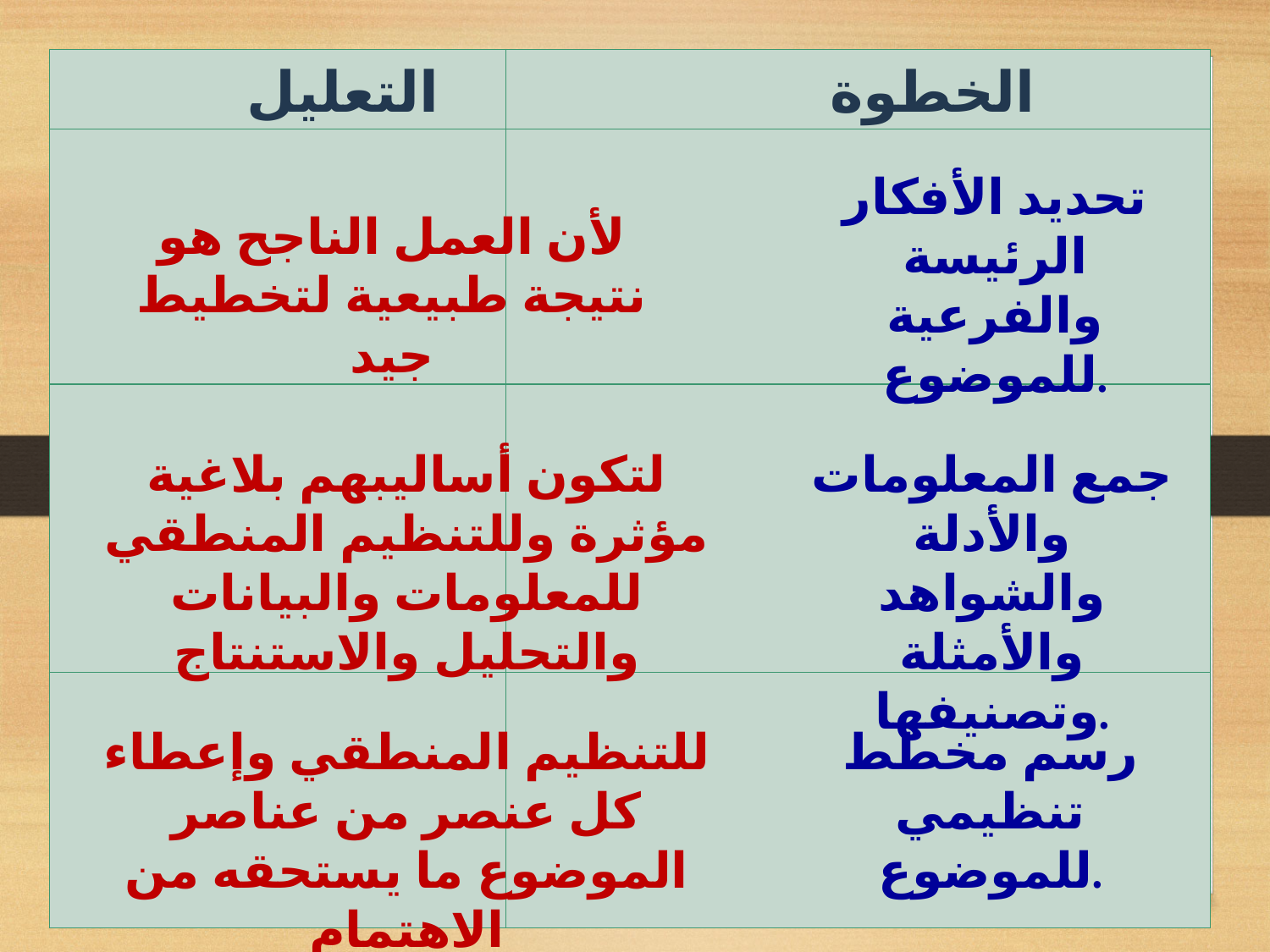

|  |  |
| --- | --- |
|  |  |
|  |  |
|  |  |
التعليل
الخطوة
تحديد الأفكار الرئيسة والفرعية للموضوع.
لأن العمل الناجح هو نتيجة طبيعية لتخطيط جيد
لتكون أساليبهم بلاغية مؤثرة وللتنظيم المنطقي للمعلومات والبيانات والتحليل والاستنتاج
جمع المعلومات والأدلة والشواهد والأمثلة وتصنيفها.
للتنظيم المنطقي وإعطاء كل عنصر من عناصر الموضوع ما يستحقه من الاهتمام
رسم مخطط تنظيمي للموضوع.